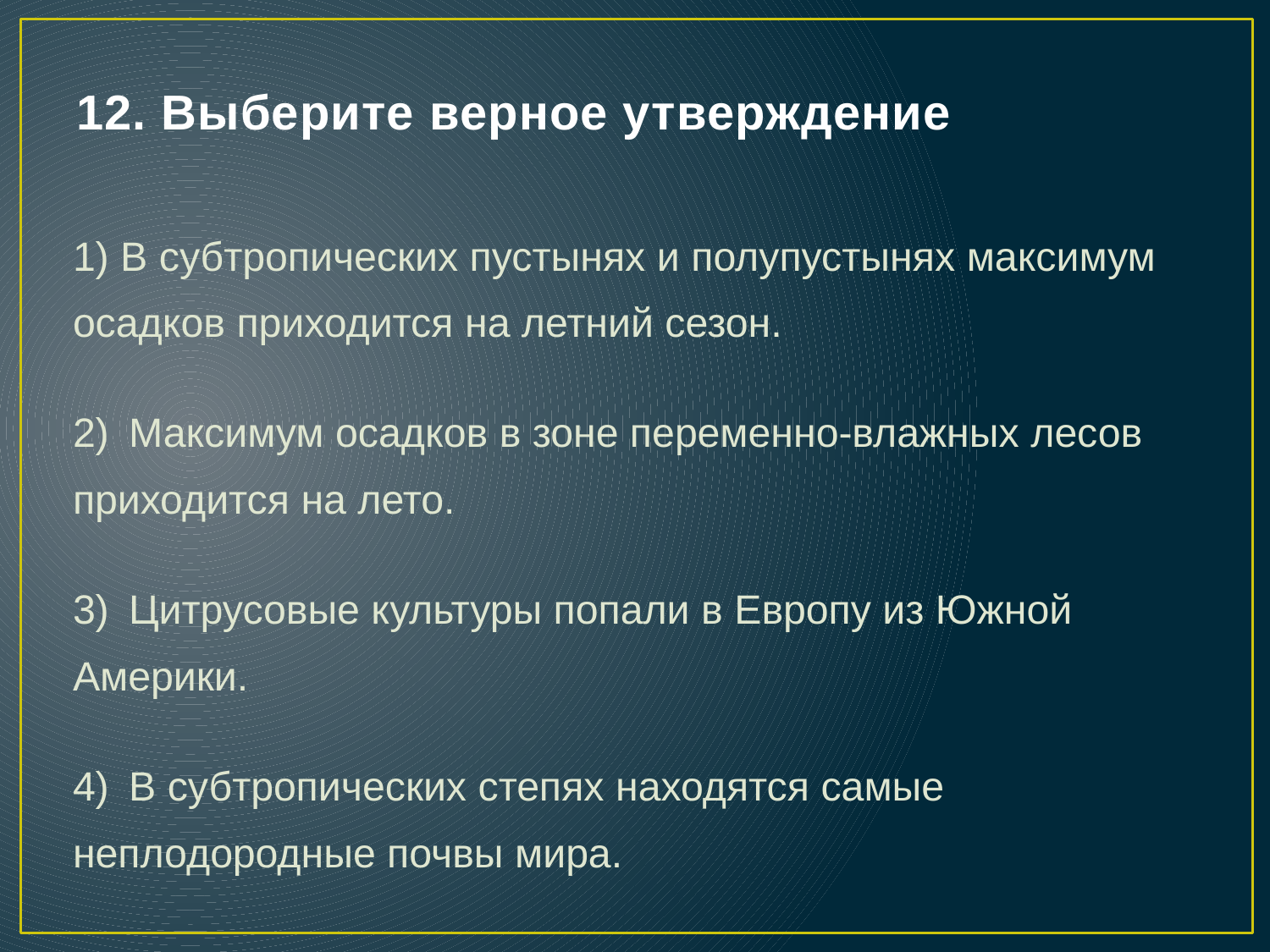

# 12. Выберите верное утверждение
1) В субтропических пустынях и полупустынях максимум осадков приходится на летний сезон.
2) Максимум осадков в зоне переменно-влажных лесов приходится на лето.
3) Цитрусовые культуры попали в Европу из Южной Америки.
4) В субтропических степях находятся самые неплодородные почвы мира.